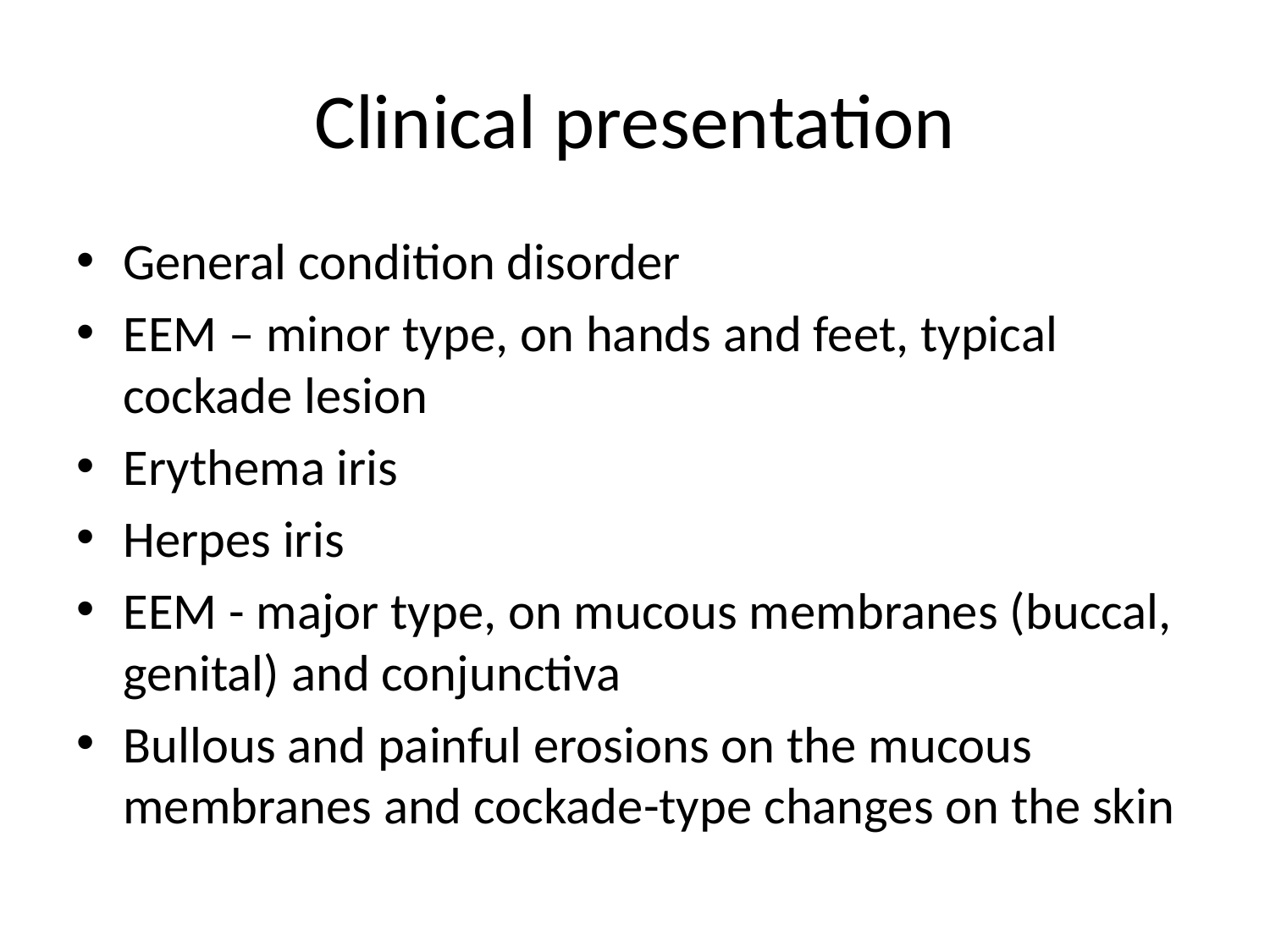

# Clinical presentation
General condition disorder
EEM – minor type, on hands and feet, typical cockade lesion
Erythema iris
Herpes iris
EEM - major type, on mucous membranes (buccal, genital) and conjunctiva
Bullous and painful erosions on the mucous membranes and cockade-type changes on the skin